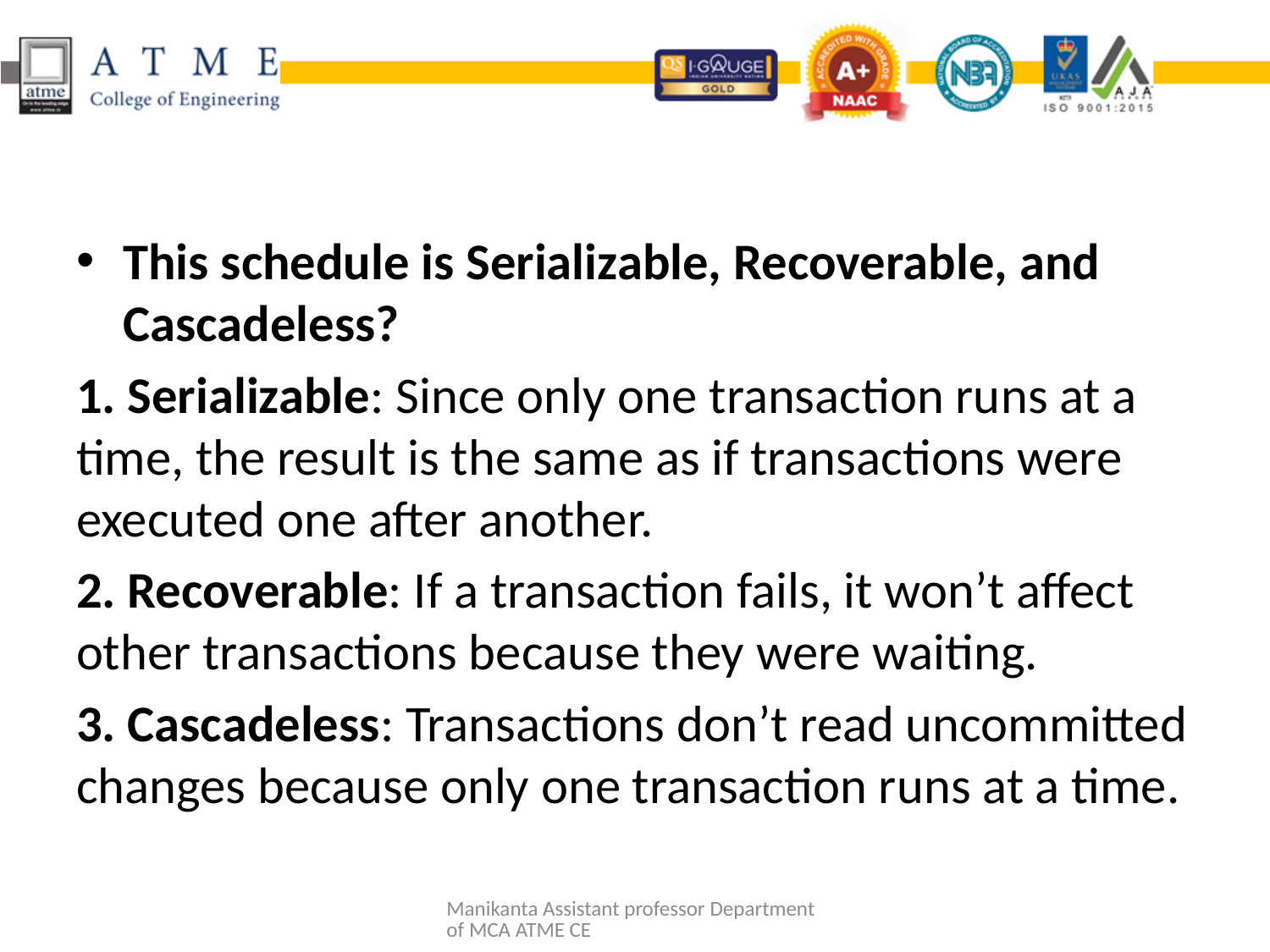

#
This schedule is Serializable, Recoverable, and Cascadeless?
1. Serializable: Since only one transaction runs at a time, the result is the same as if transactions were executed one after another.
2. Recoverable: If a transaction fails, it won’t affect other transactions because they were waiting.
3. Cascadeless: Transactions don’t read uncommitted changes because only one transaction runs at a time.

Manikanta Assistant professor Department of MCA ATME CE